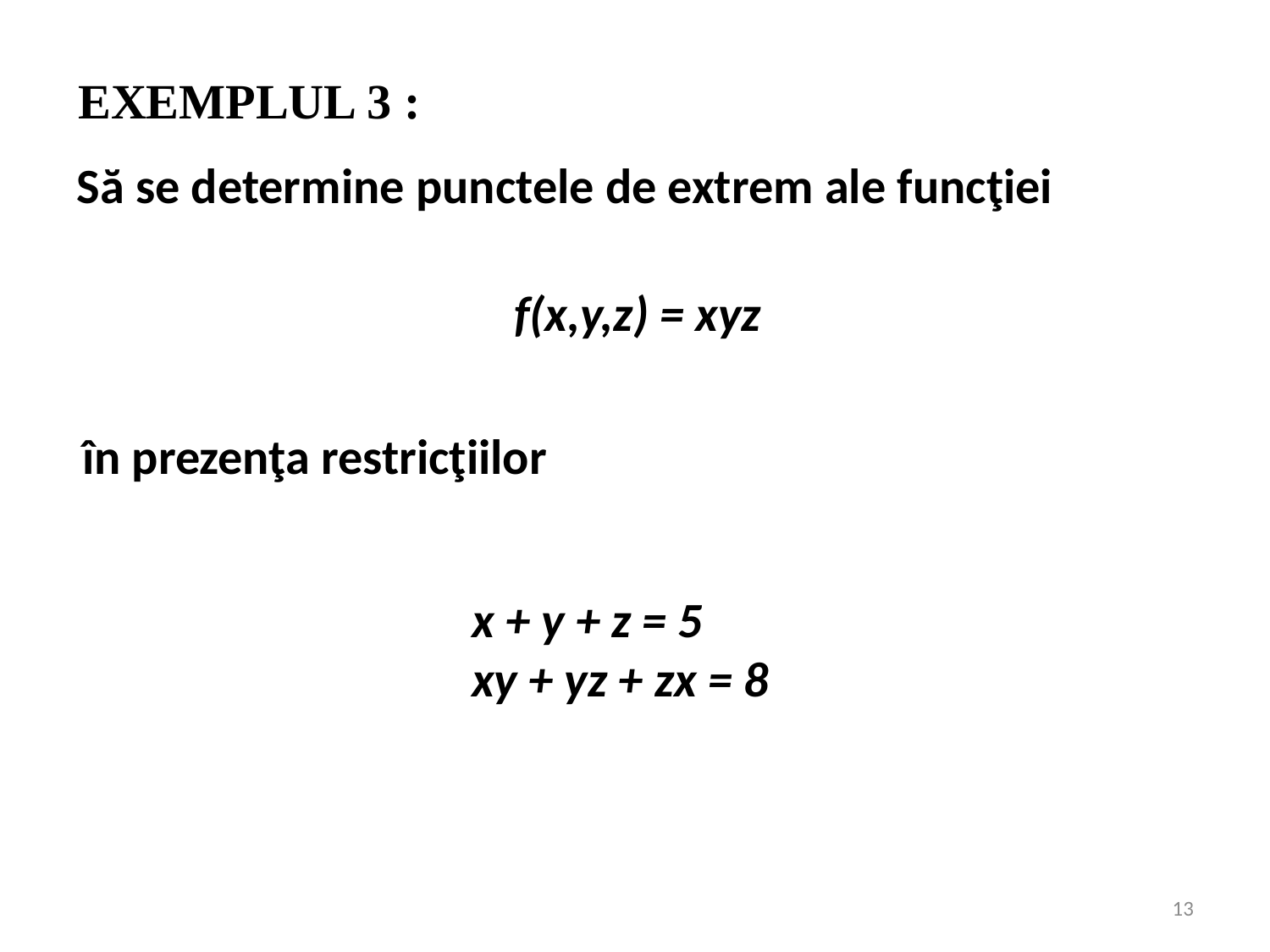

EXEMPLUL 3 :
Să se determine punctele de extrem ale funcţiei
f(x,y,z) = xyz
în prezenţa restricţiilor
x + y + z = 5
xy + yz + zx = 8
13